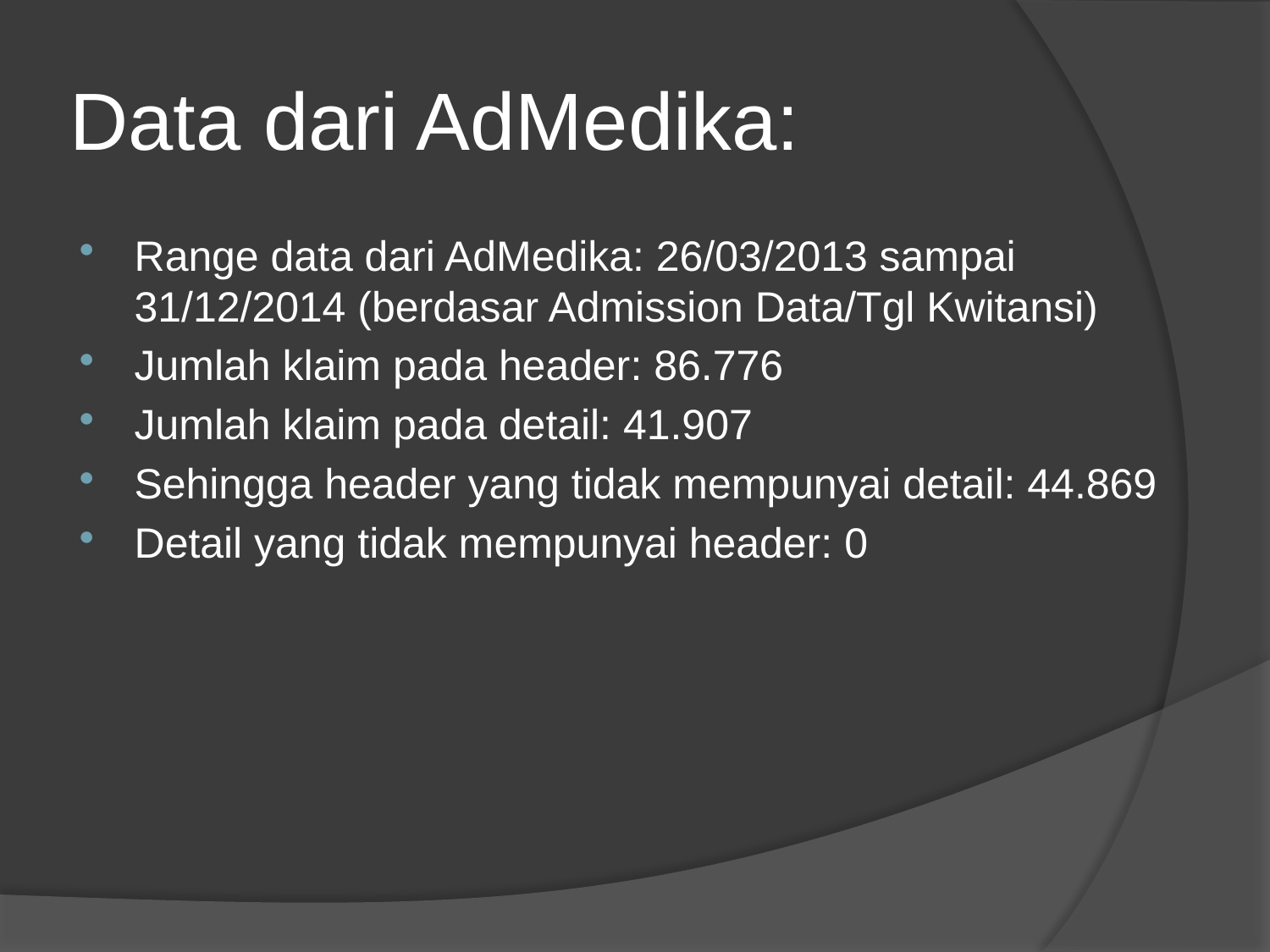

# Data dari AdMedika:
Range data dari AdMedika: 26/03/2013 sampai 31/12/2014 (berdasar Admission Data/Tgl Kwitansi)
Jumlah klaim pada header: 86.776
Jumlah klaim pada detail: 41.907
Sehingga header yang tidak mempunyai detail: 44.869
Detail yang tidak mempunyai header: 0